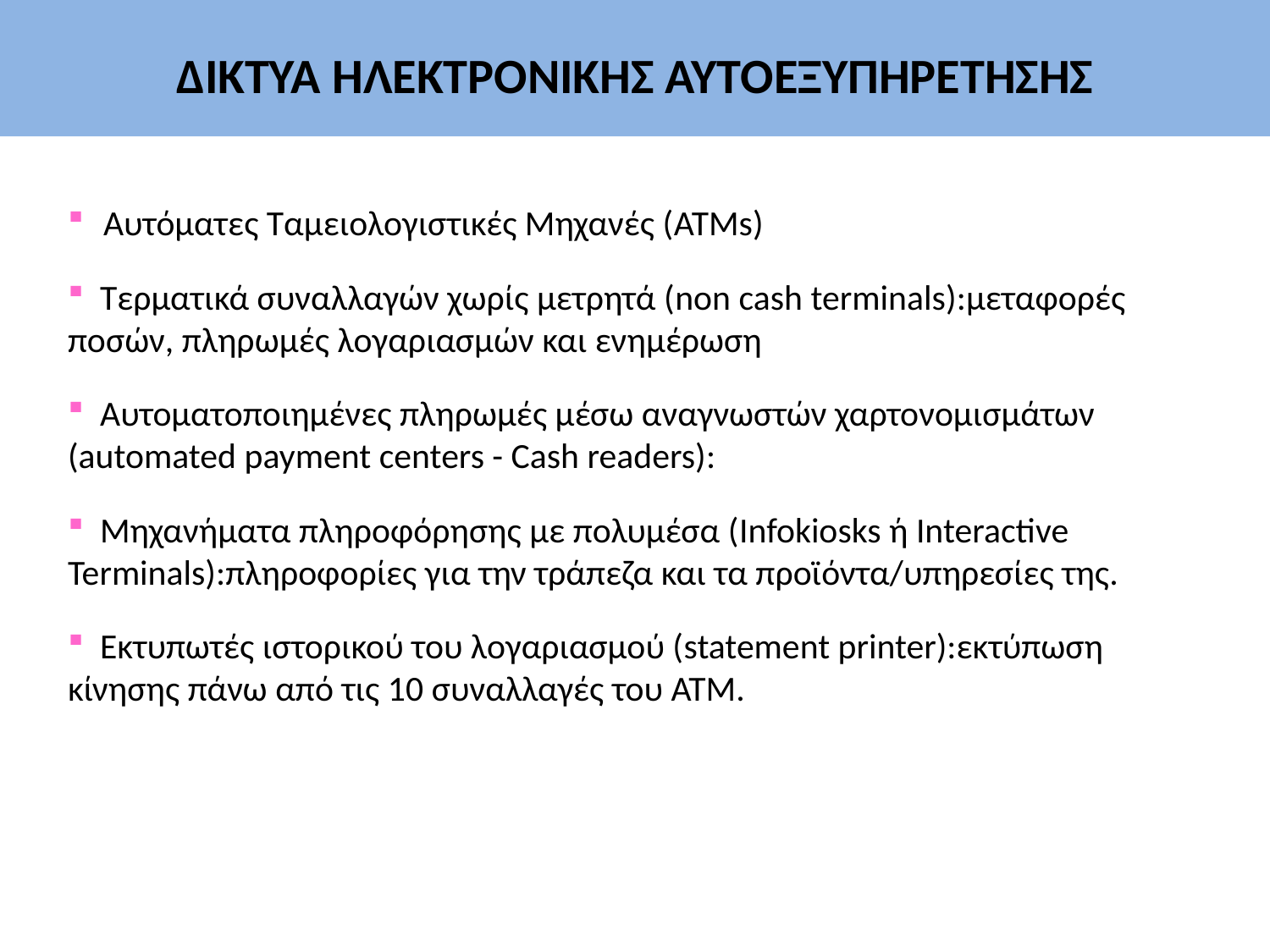

ΔΙΚΤΥΑ ΗΛΕΚΤΡΟΝΙΚΗΣ ΑΥΤΟΕΞΥΠΗΡΕΤΗΣΗΣ

  Αυτόματες Ταμειολογιστικές Μηχανές (ATMs)

  Τερματικά συναλλαγών χωρίς μετρητά (non cash terminals):μεταφορές  ποσών, πληρωμές λογαριασμών και ενημέρωση

  Αυτοματοποιημένες πληρωμές μέσω αναγνωστών χαρτονομισμάτων (automated payment centers - Cash readers):

  Μηχανήματα πληροφόρησης με πολυμέσα (Infokiosks ή Interactive Terminals):πληροφορίες για την τράπεζα και τα προϊόντα/υπηρεσίες της.

  Εκτυπωτές ιστορικού του λογαριασμού (statement printer):εκτύπωση κίνησης πάνω από τις 10 συναλλαγές του ΑΤΜ.